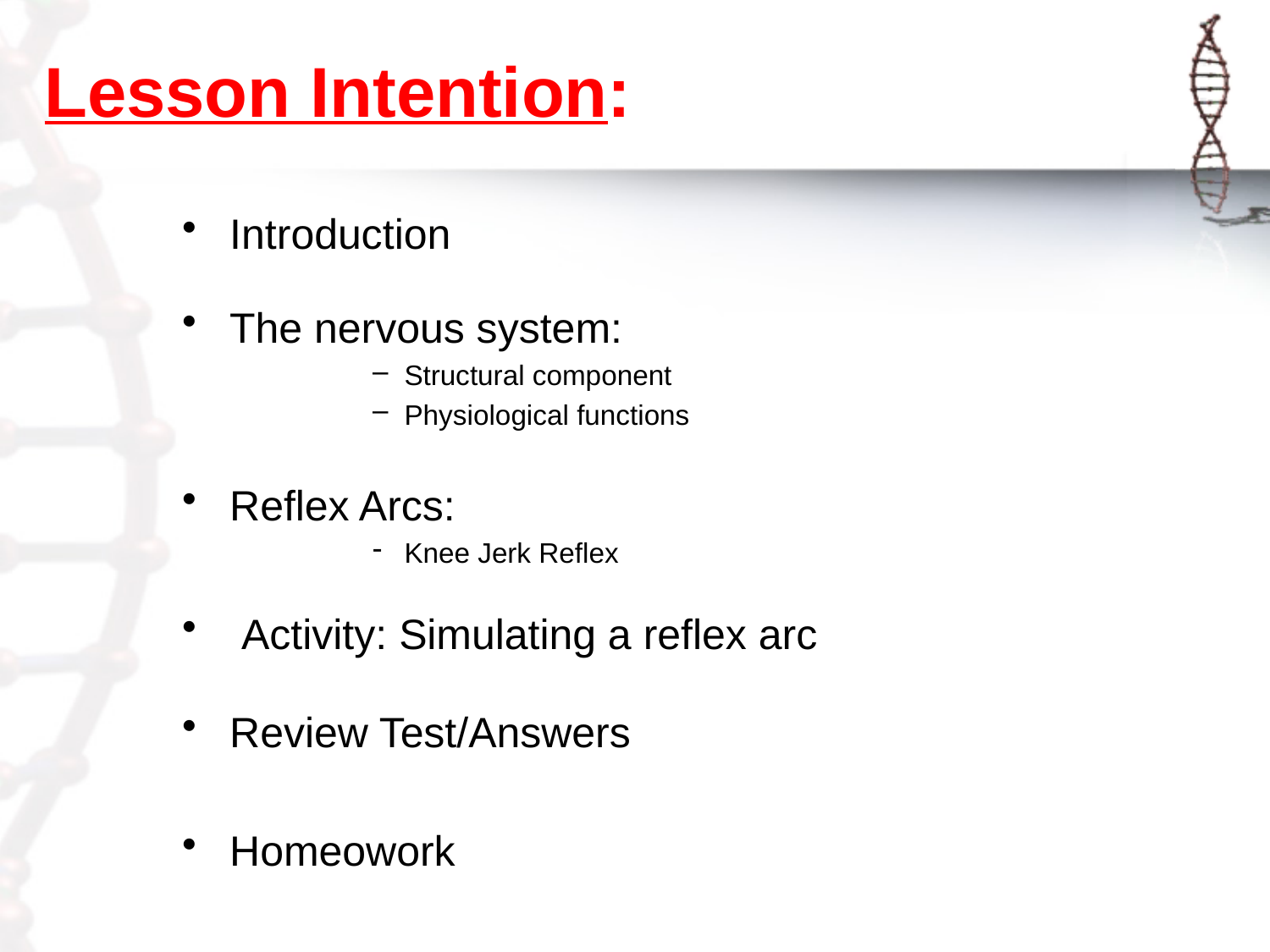

# Lesson Intention:
Introduction

The nervous system:
Structural component
Physiological functions

Reflex Arcs:
Knee Jerk Reflex

 Activity: Simulating a reflex arc

Review Test/Answers

Homeowork